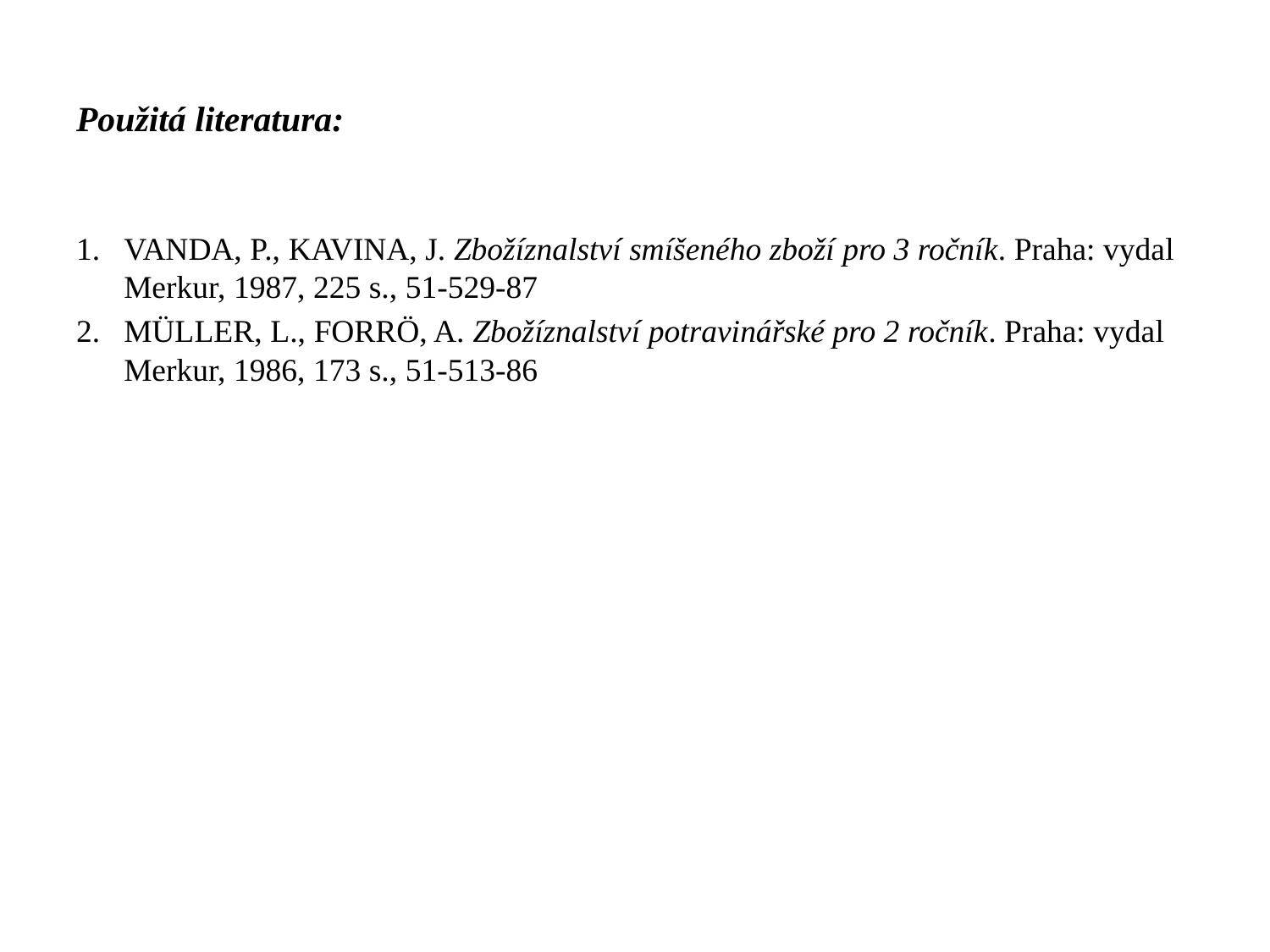

# Použitá literatura:
VANDA, P., KAVINA, J. Zbožíznalství smíšeného zboží pro 3 ročník. Praha: vydal Merkur, 1987, 225 s., 51-529-87
MÜLLER, L., FORRÖ, A. Zbožíznalství potravinářské pro 2 ročník. Praha: vydal Merkur, 1986, 173 s., 51-513-86